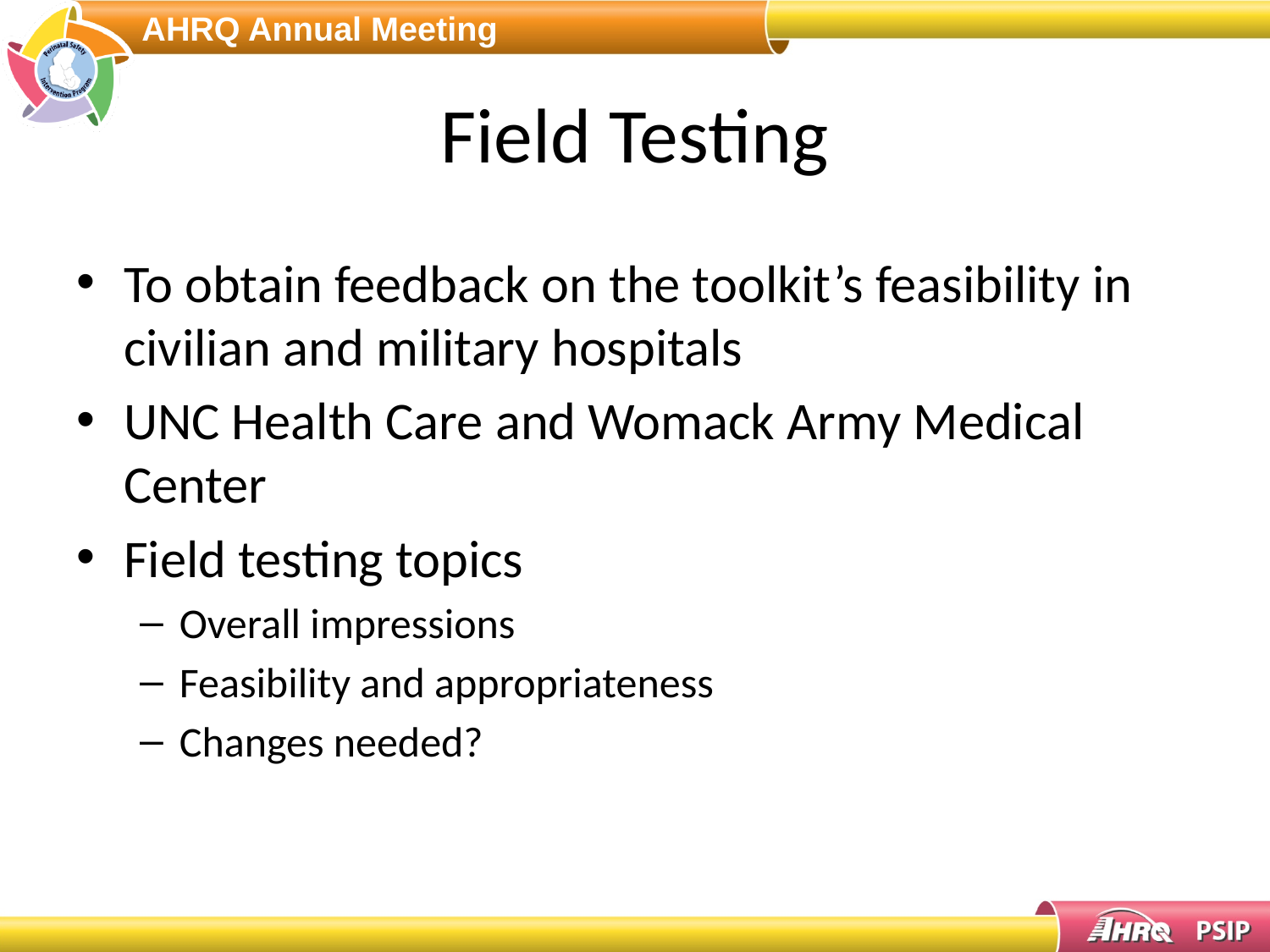

# Field Testing
To obtain feedback on the toolkit’s feasibility in civilian and military hospitals
UNC Health Care and Womack Army Medical Center
Field testing topics
Overall impressions
Feasibility and appropriateness
Changes needed?